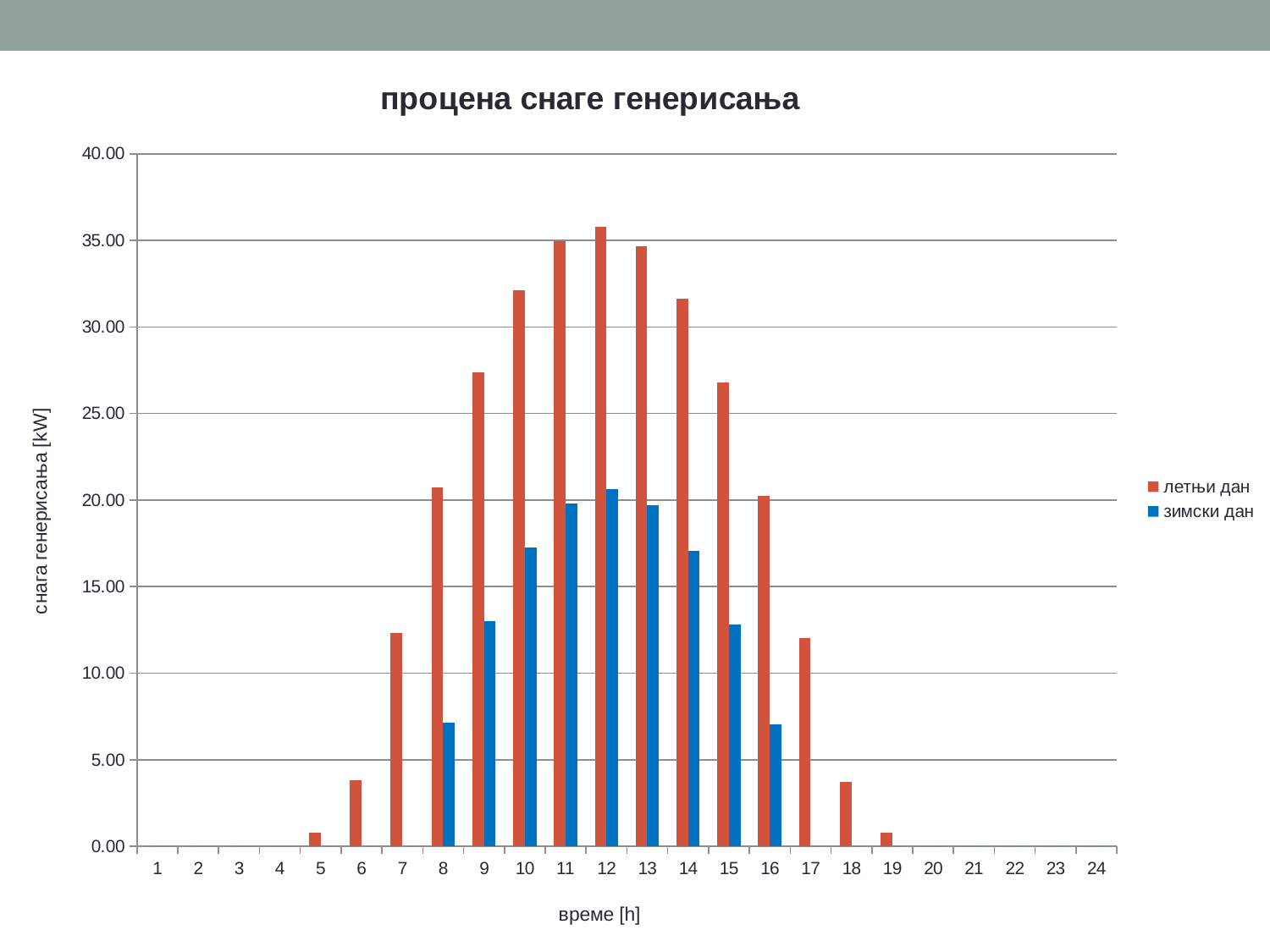

### Chart: процена снаге генерисања

| Category |  |  |
|---|---|---|
| 1 | 0.0 | 0.0 |
| 2 | 0.0 | 0.0 |
| 3 | 0.0 | 0.0 |
| 4 | 0.0 | 0.0 |
| 5 | 0.7857920883211864 | 0.0 |
| 6 | 3.8026478077218067 | 0.0 |
| 7 | 12.335477311742823 | 0.0 |
| 8 | 20.732135794435724 | 7.157757896535067 |
| 9 | 27.378913393700387 | 12.991130425914044 |
| 10 | 32.13698264189864 | 17.246763396760244 |
| 11 | 34.94986107519599 | 19.80951150493969 |
| 12 | 35.78855394985061 | 20.62278807517302 |
| 13 | 34.6697237349511 | 19.686084423690055 |
| 14 | 31.651133576320955 | 17.051997719841165 |
| 15 | 26.81481193671399 | 12.805309613826715 |
| 16 | 20.23482211327164 | 7.051975327340088 |
| 17 | 12.026590232406832 | 0.0 |
| 18 | 3.7119947464234557 | 0.0 |
| 19 | 0.7694672217626474 | 0.0 |
| 20 | 0.0 | 0.0 |
| 21 | 0.0 | 0.0 |
| 22 | 0.0 | 0.0 |
| 23 | 0.0 | 0.0 |
| 24 | 0.0 | 0.0 |